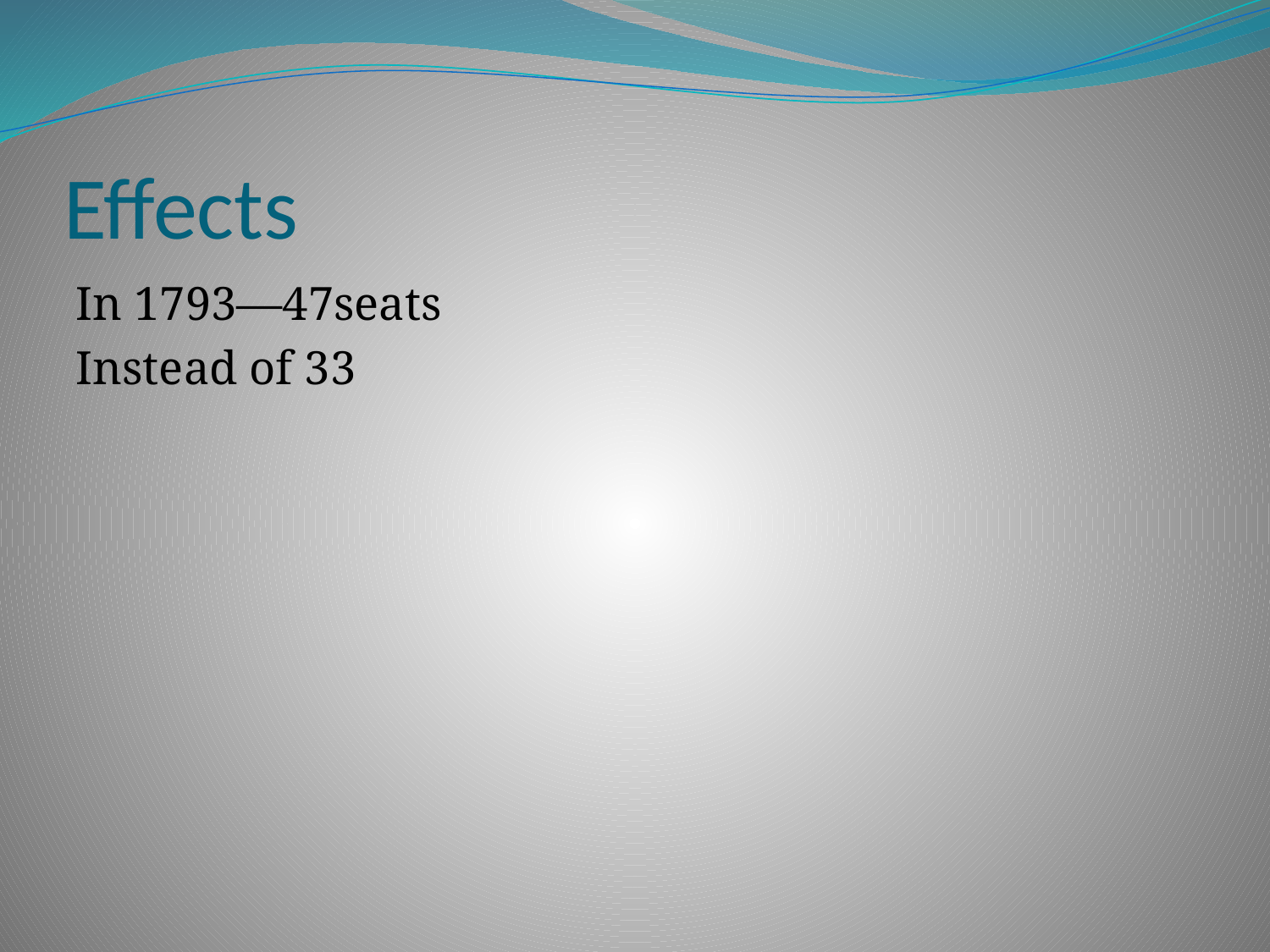

# Effects
In 1793—47seats
Instead of 33